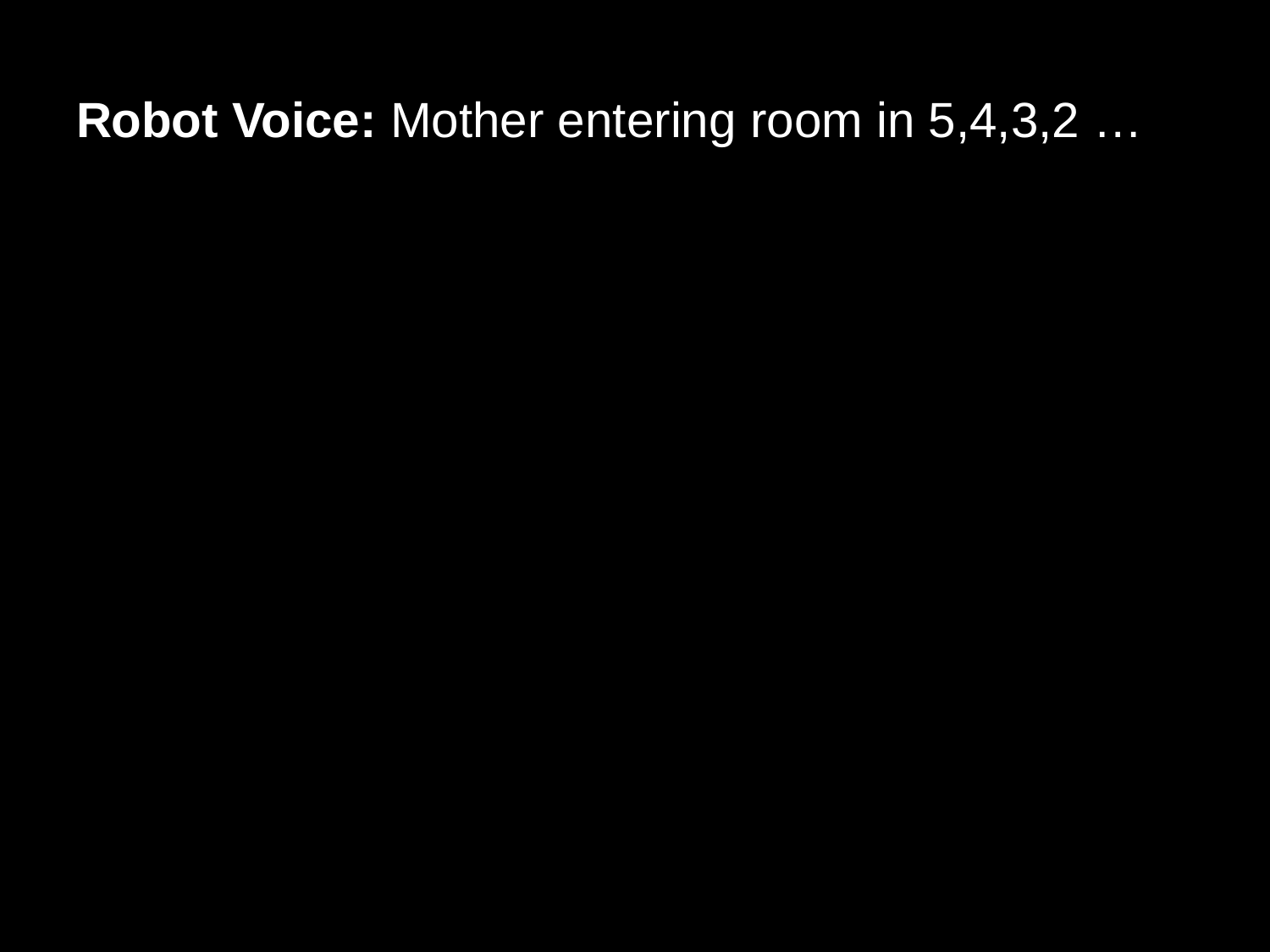

# Robot Voice: Mother entering room in 5,4,3,2 …